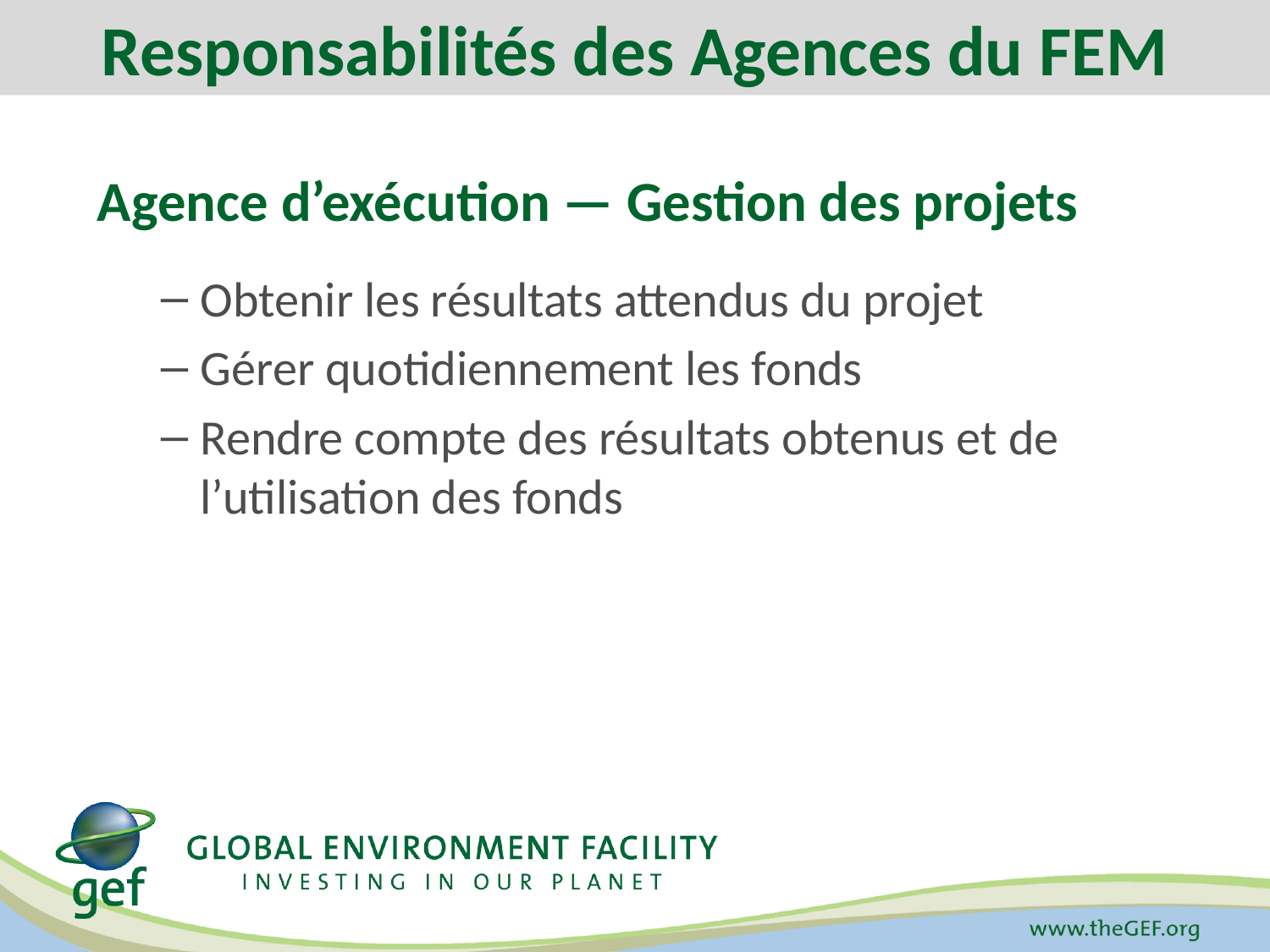

Responsabilités des Agences du FEM
Agence d’exécution — Gestion des projets

Obtenir les résultats attendus du projet
Gérer quotidiennement les fonds
Rendre compte des résultats obtenus et de l’utilisation des fonds